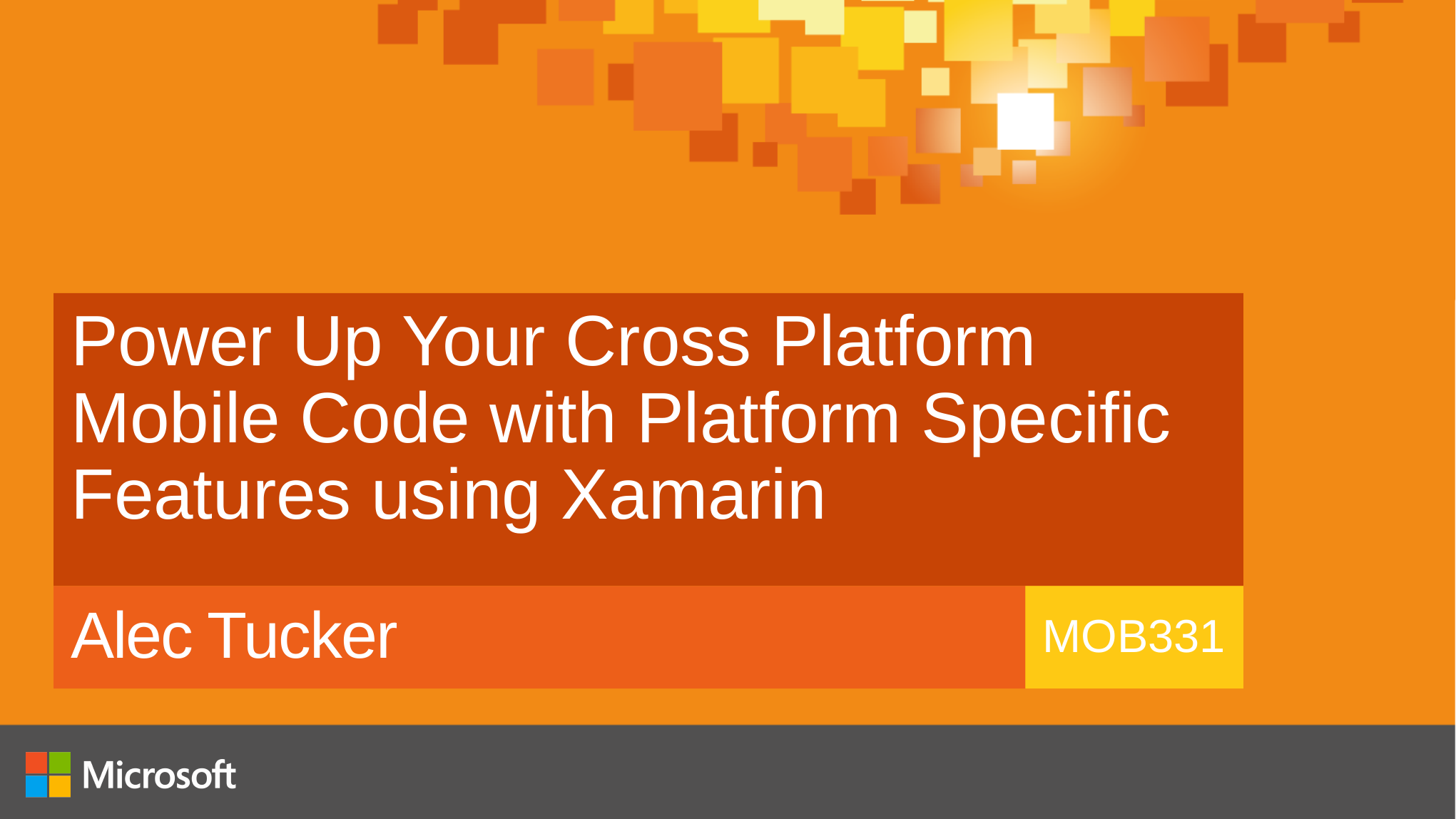

Power Up Your Cross Platform Mobile Code with Platform Specific Features using Xamarin
# Alec Tucker
MOB331